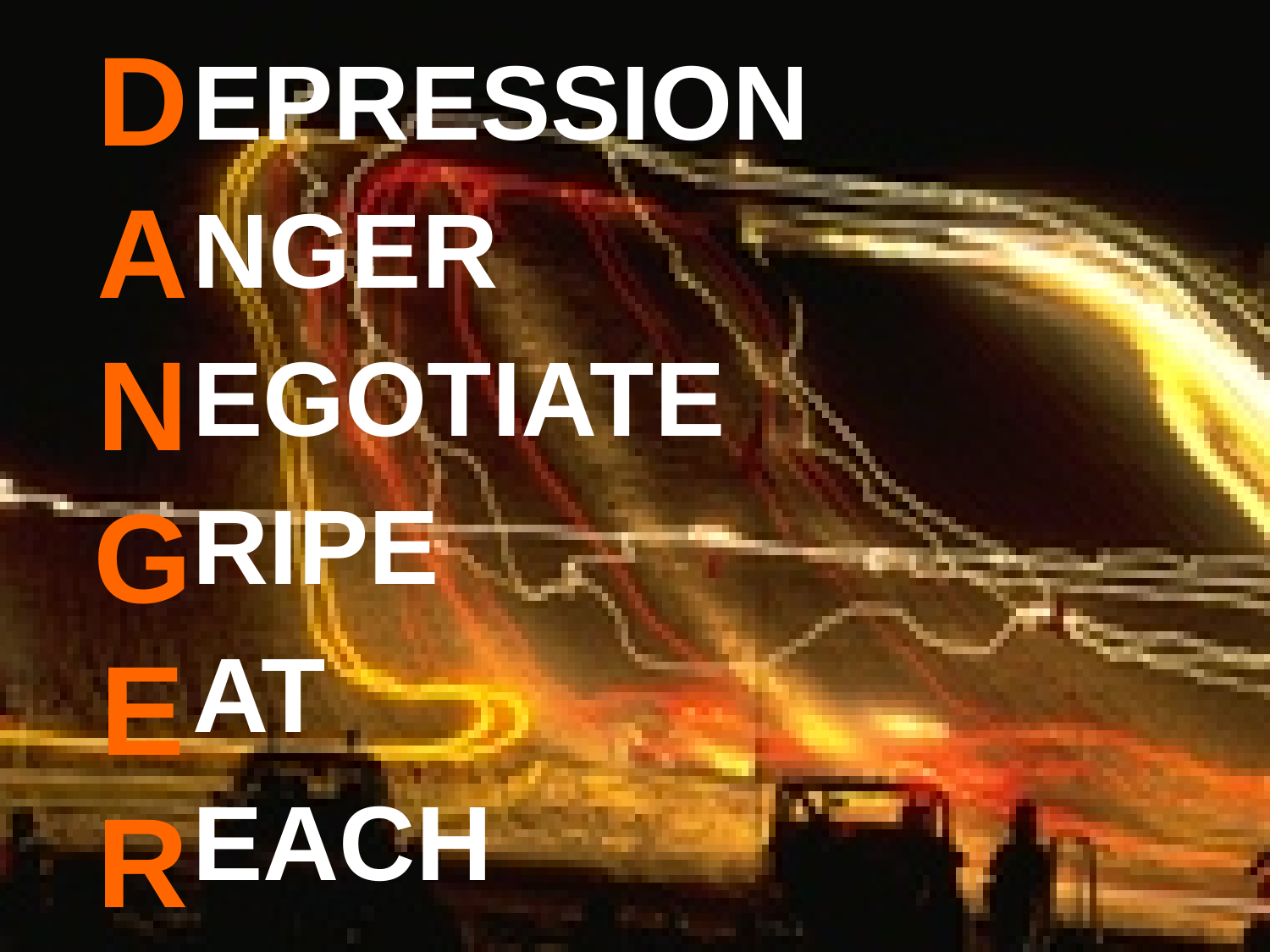

EPRESSION
NGER
EGOTIATE
RIPE
AT
EACH
# DANGER